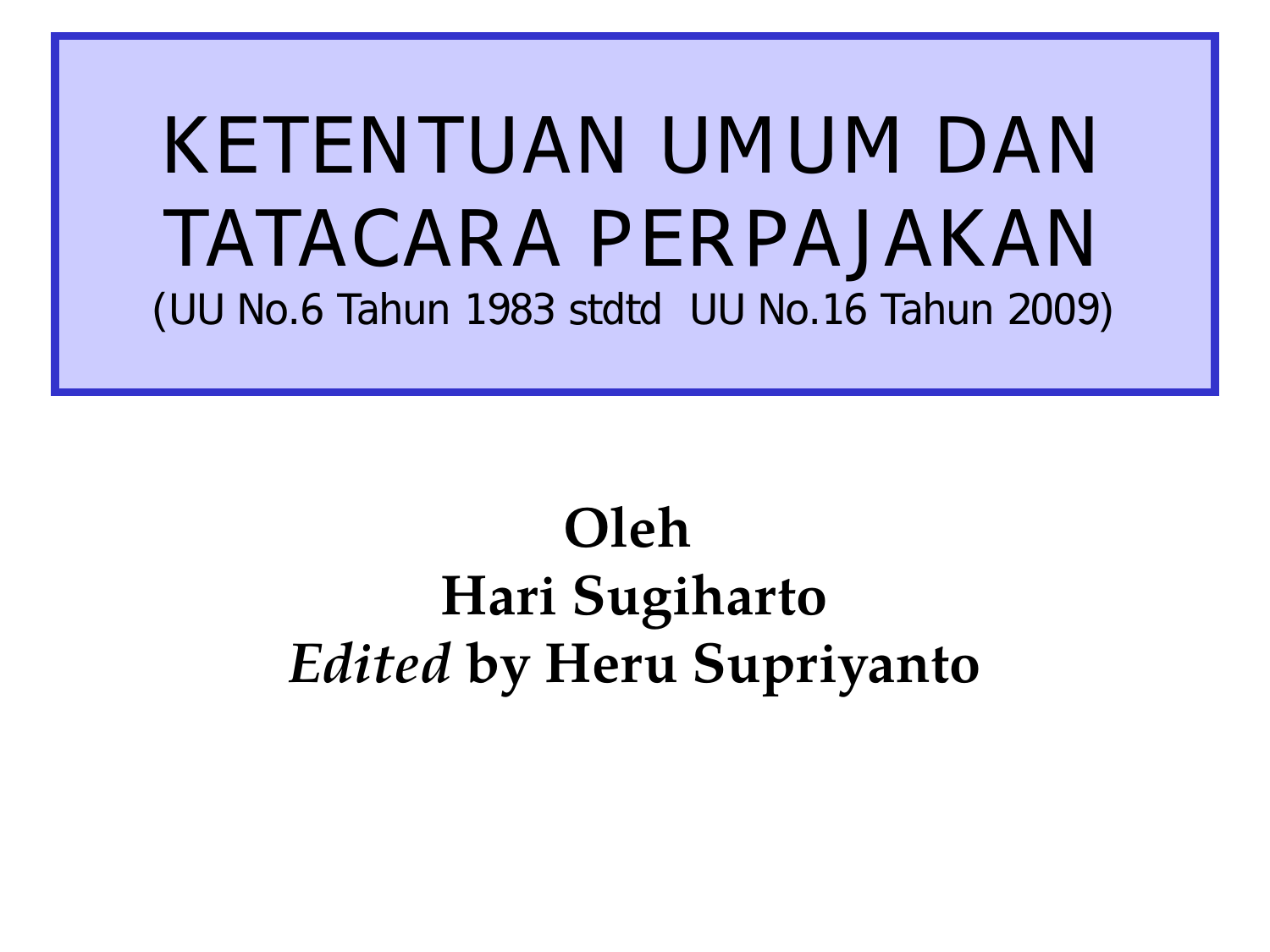

# KETENTUAN UMUM DAN TATACARA PERPAJAKAN (UU No.6 Tahun 1983 stdtd  UU No.16 Tahun 2009)
Oleh
Hari Sugiharto
Edited by Heru Supriyanto